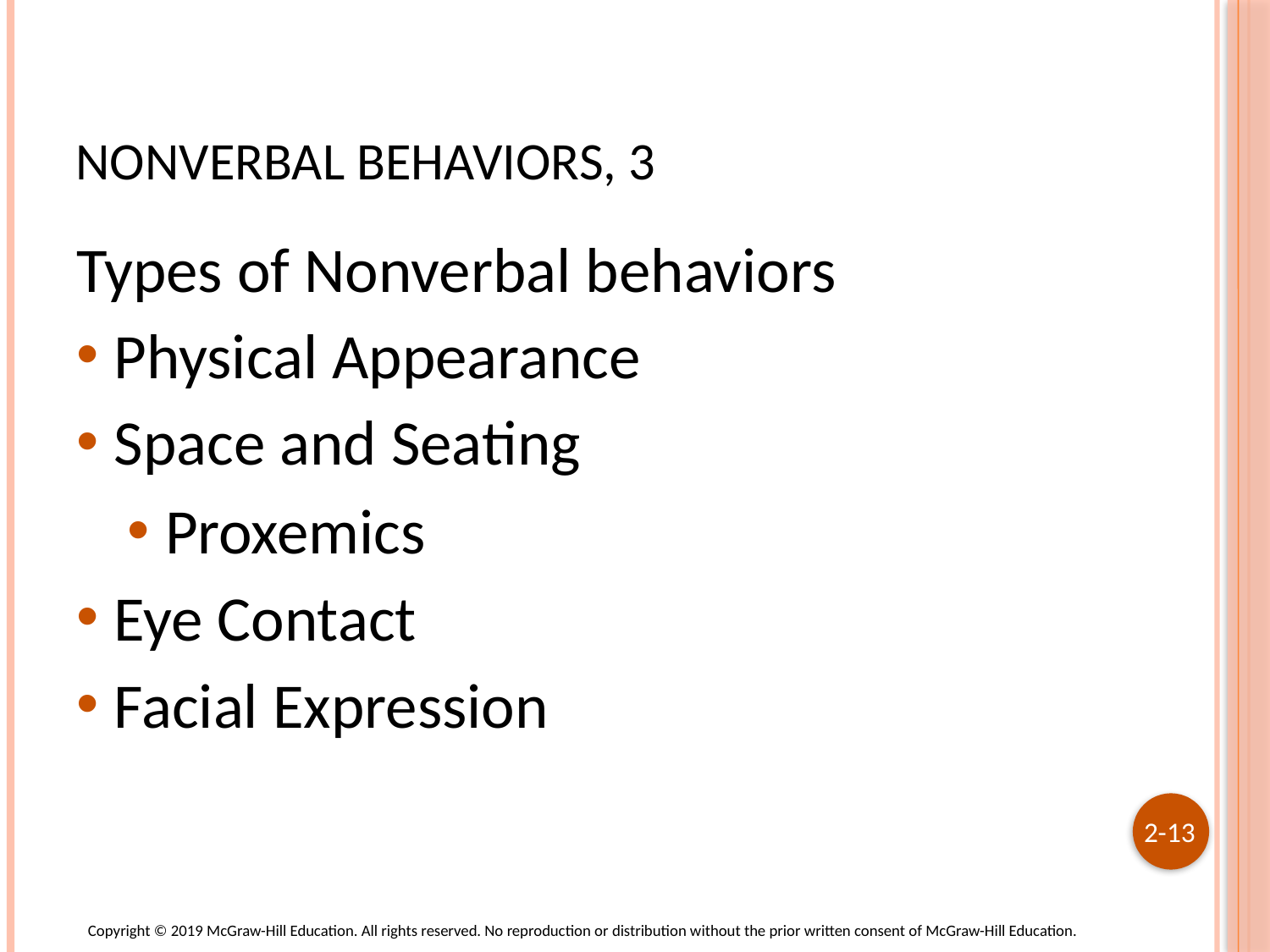

# Nonverbal Behaviors, 3
Types of Nonverbal behaviors
Physical Appearance
Space and Seating
Proxemics
Eye Contact
Facial Expression